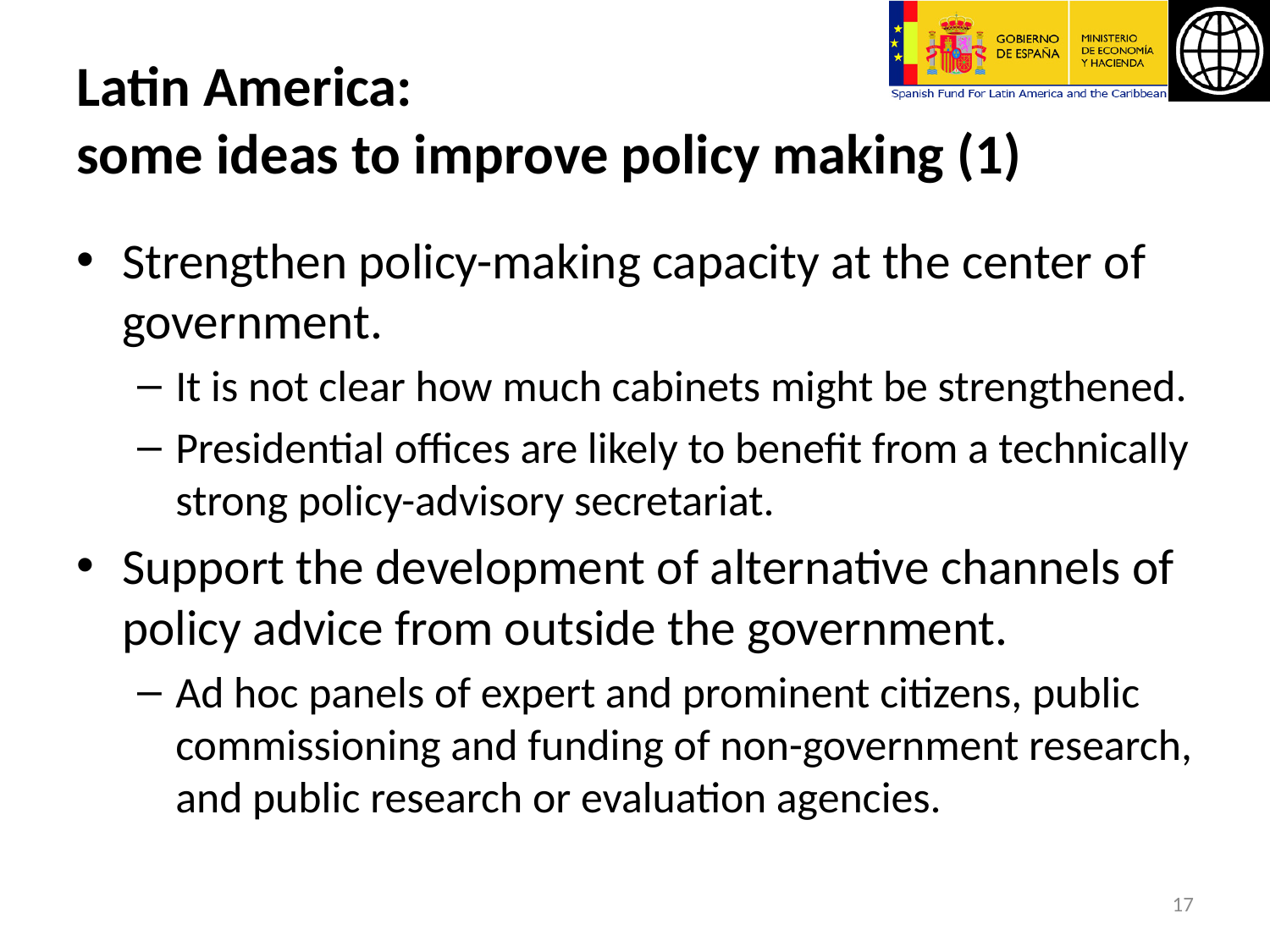

# Latin America: some ideas to improve policy making (1)
Strengthen policy-making capacity at the center of government.
It is not clear how much cabinets might be strengthened.
Presidential offices are likely to benefit from a technically strong policy-advisory secretariat.
Support the development of alternative channels of policy advice from outside the government.
Ad hoc panels of expert and prominent citizens, public commissioning and funding of non-government research, and public research or evaluation agencies.
17